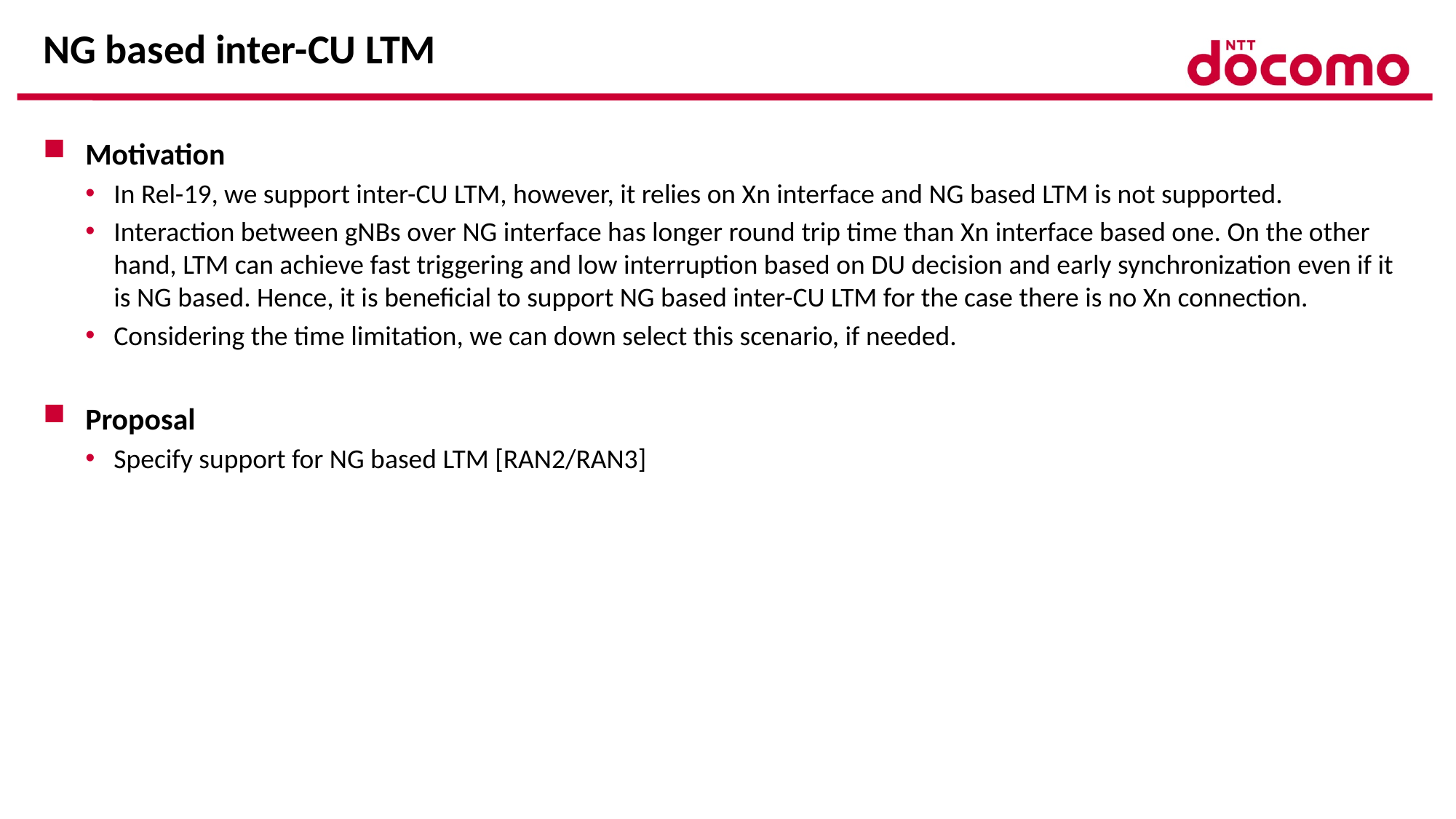

# NG based inter-CU LTM
Motivation
In Rel-19, we support inter-CU LTM, however, it relies on Xn interface and NG based LTM is not supported.
Interaction between gNBs over NG interface has longer round trip time than Xn interface based one. On the other hand, LTM can achieve fast triggering and low interruption based on DU decision and early synchronization even if it is NG based. Hence, it is beneficial to support NG based inter-CU LTM for the case there is no Xn connection.
Considering the time limitation, we can down select this scenario, if needed.

Proposal
Specify support for NG based LTM [RAN2/RAN3]